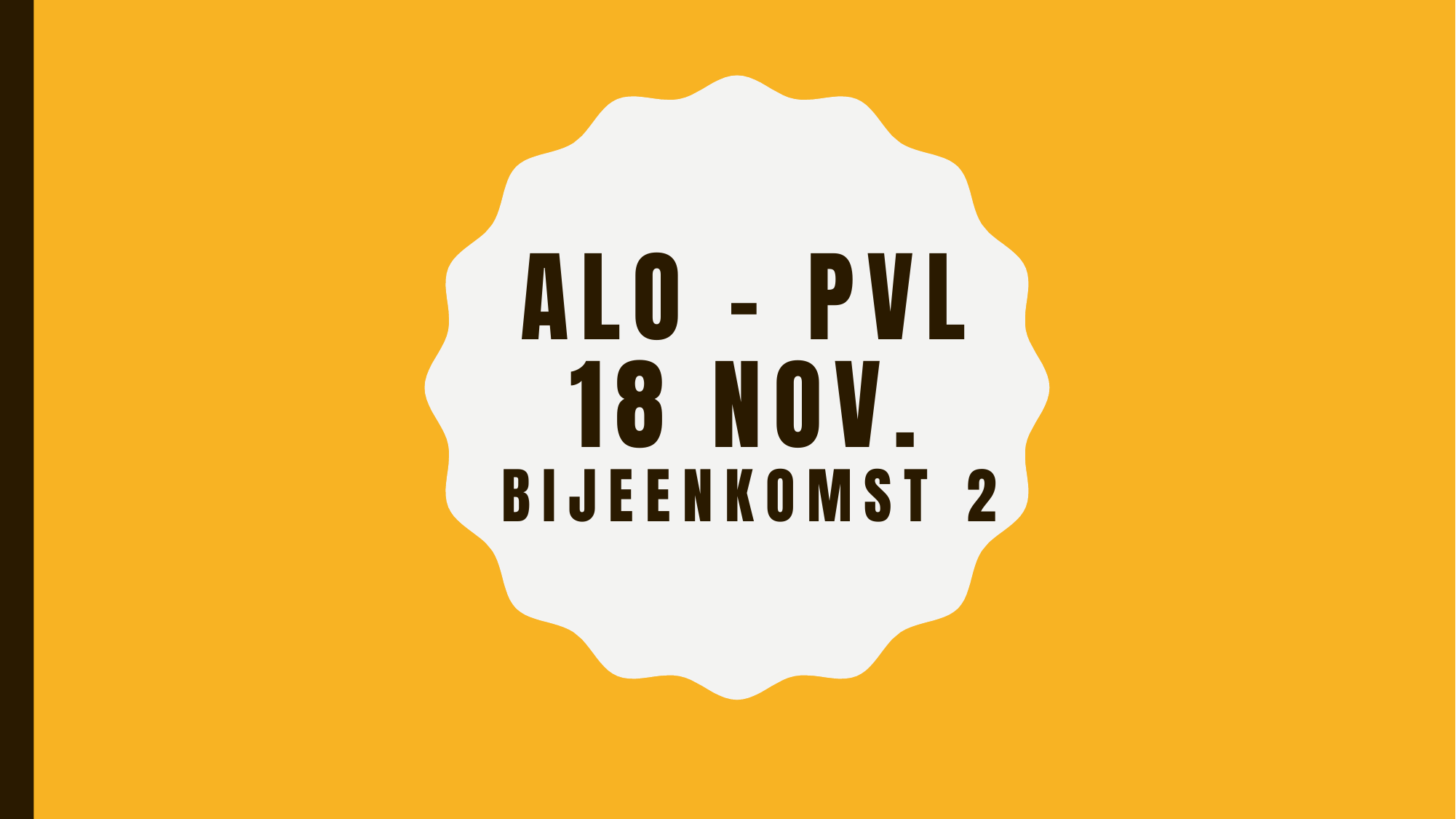

# ALO – PvL 18 nov. Bijeenkomst 2